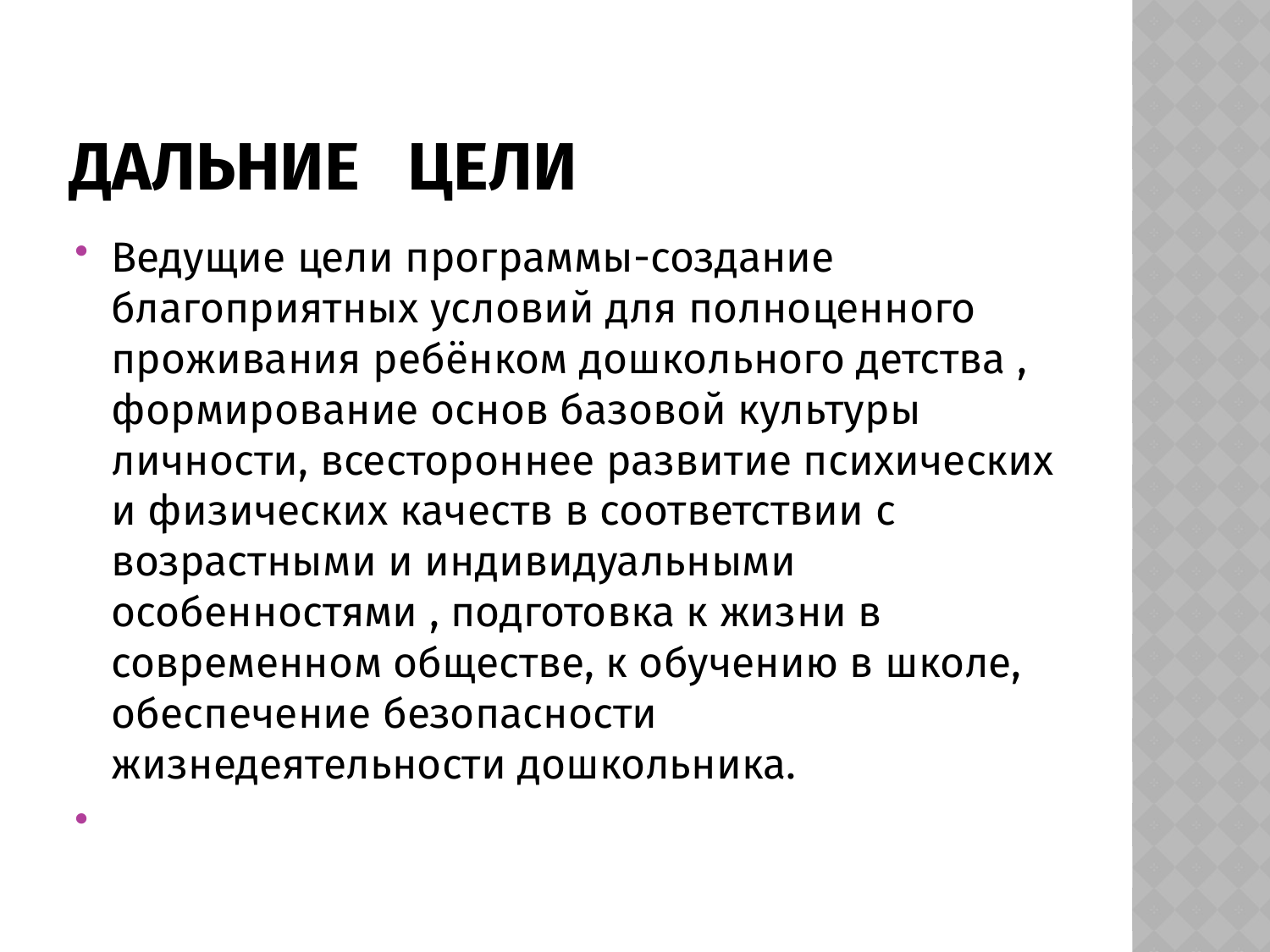

# Дальние   цели
Ведущие цели программы-создание благоприятных условий для полноценного проживания ребёнком дошкольного детства , формирование основ базовой культуры личности, всестороннее развитие психических и физических качеств в соответствии с возрастными и индивидуальными особенностями , подготовка к жизни в современном обществе, к обучению в школе, обеспечение безопасности жизнедеятельности дошкольника.